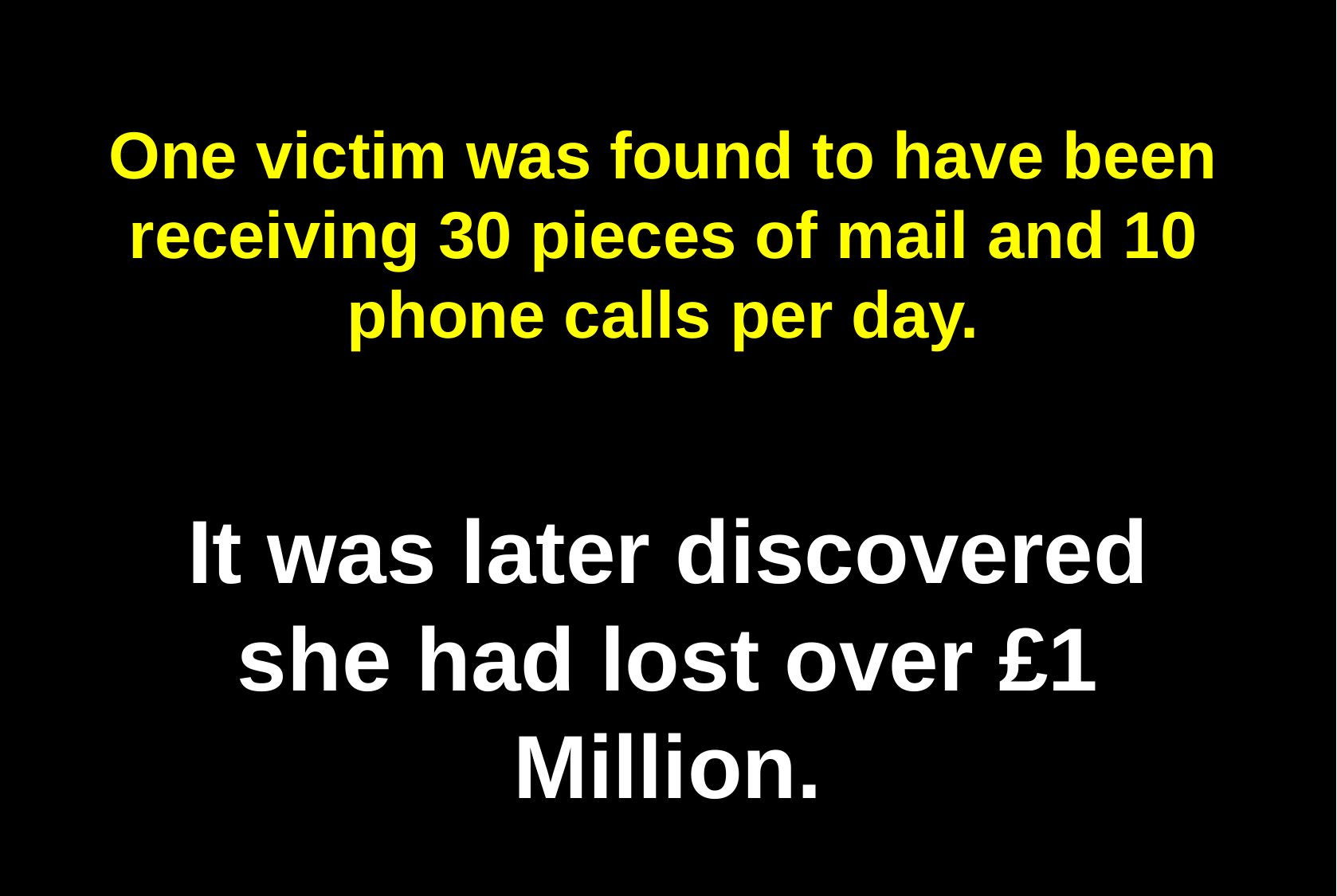

# One victim was found to have been receiving 30 pieces of mail and 10 phone calls per day.
It was later discovered she had lost over £1 Million.